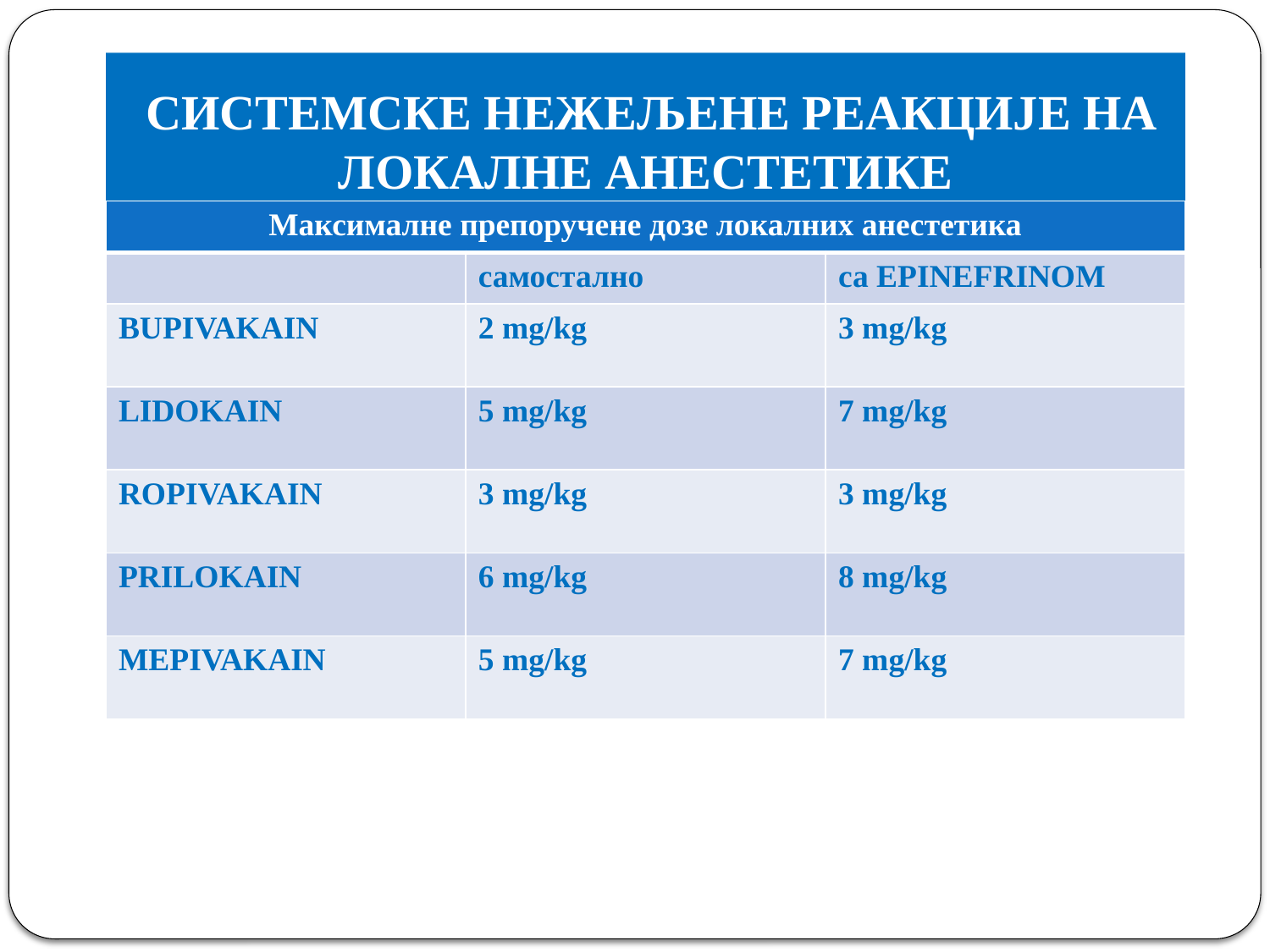

# СИСТЕМСКЕ НЕЖЕЉЕНЕ РЕАКЦИЈЕ НА ЛОКАЛНЕ АНЕСТЕТИКЕ
| Максималне препоручене дозе локалних анестетика |  |  |
| --- | --- | --- |
|  | самостално | са EPINEFRINOM |
| BUPIVAKAIN | 2 mg/kg | 3 mg/kg |
| LIDOKAIN | 5 mg/kg | 7 mg/kg |
| ROPIVAKAIN | 3 mg/kg | 3 mg/kg |
| PRILOKAIN | 6 mg/kg | 8 mg/kg |
| MEPIVAKAIN | 5 mg/kg | 7 mg/kg |